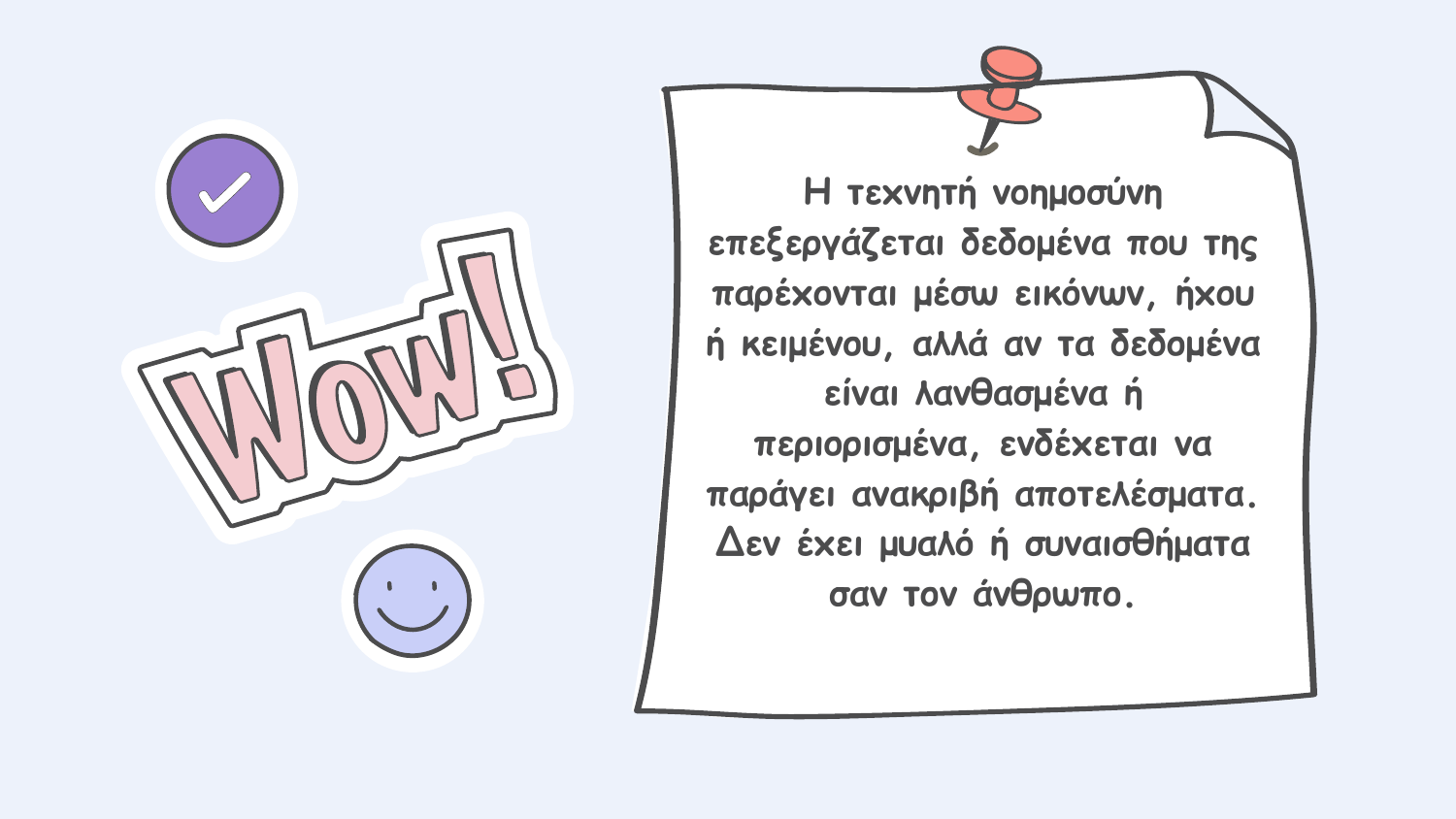

Η τεχνητή νοημοσύνη επεξεργάζεται δεδομένα που της παρέχονται μέσω εικόνων, ήχου ή κειμένου, αλλά αν τα δεδομένα είναι λανθασμένα ή περιορισμένα, ενδέχεται να παράγει ανακριβή αποτελέσματα.
Δεν έχει μυαλό ή συναισθήματα σαν τον άνθρωπο.